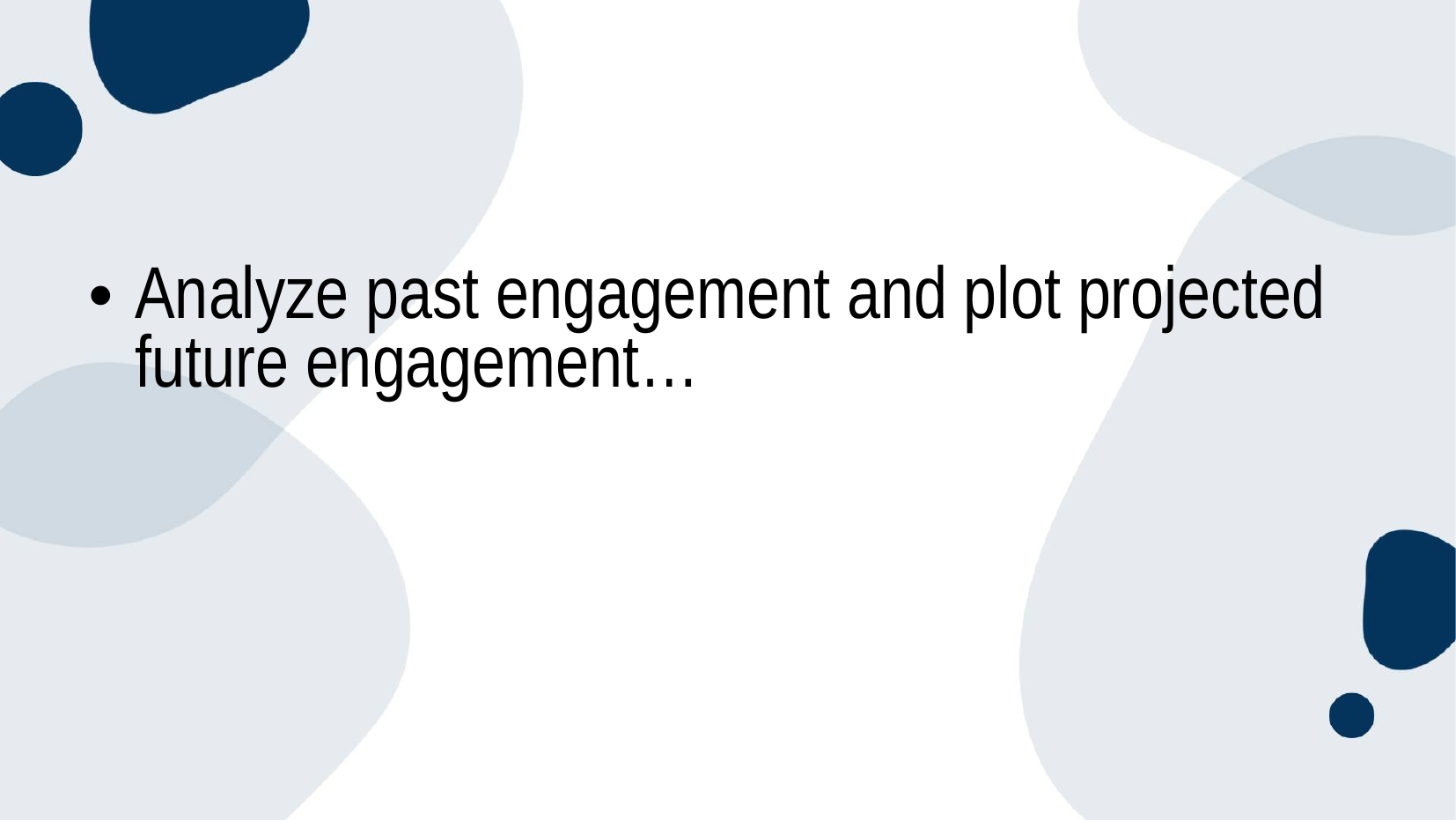

Analyze past engagement and plot projected future engagement…